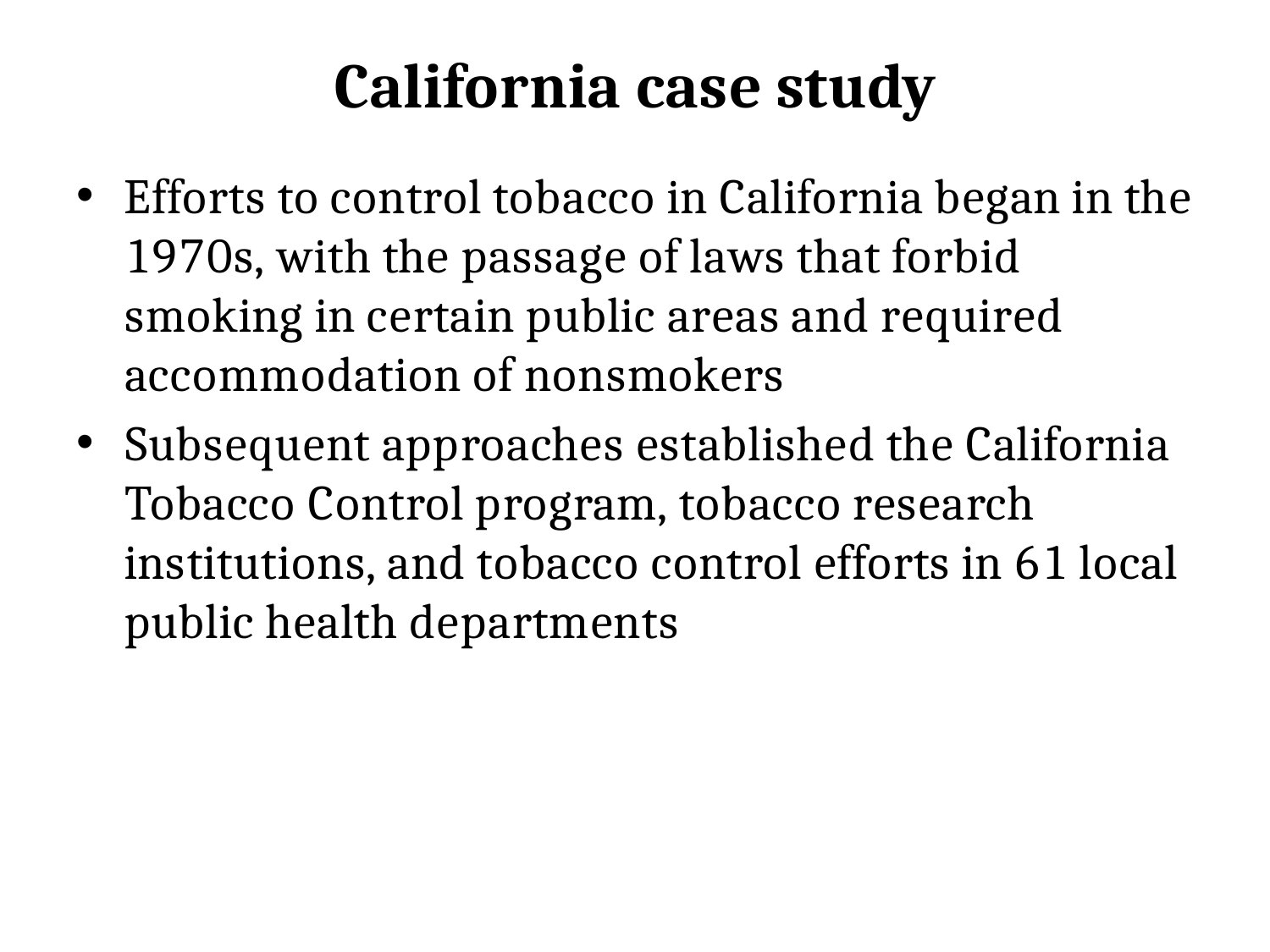

# California case study
Efforts to control tobacco in California began in the 1970s, with the passage of laws that forbid smoking in certain public areas and required accommodation of nonsmokers
Subsequent approaches established the California Tobacco Control program, tobacco research institutions, and tobacco control efforts in 61 local public health departments